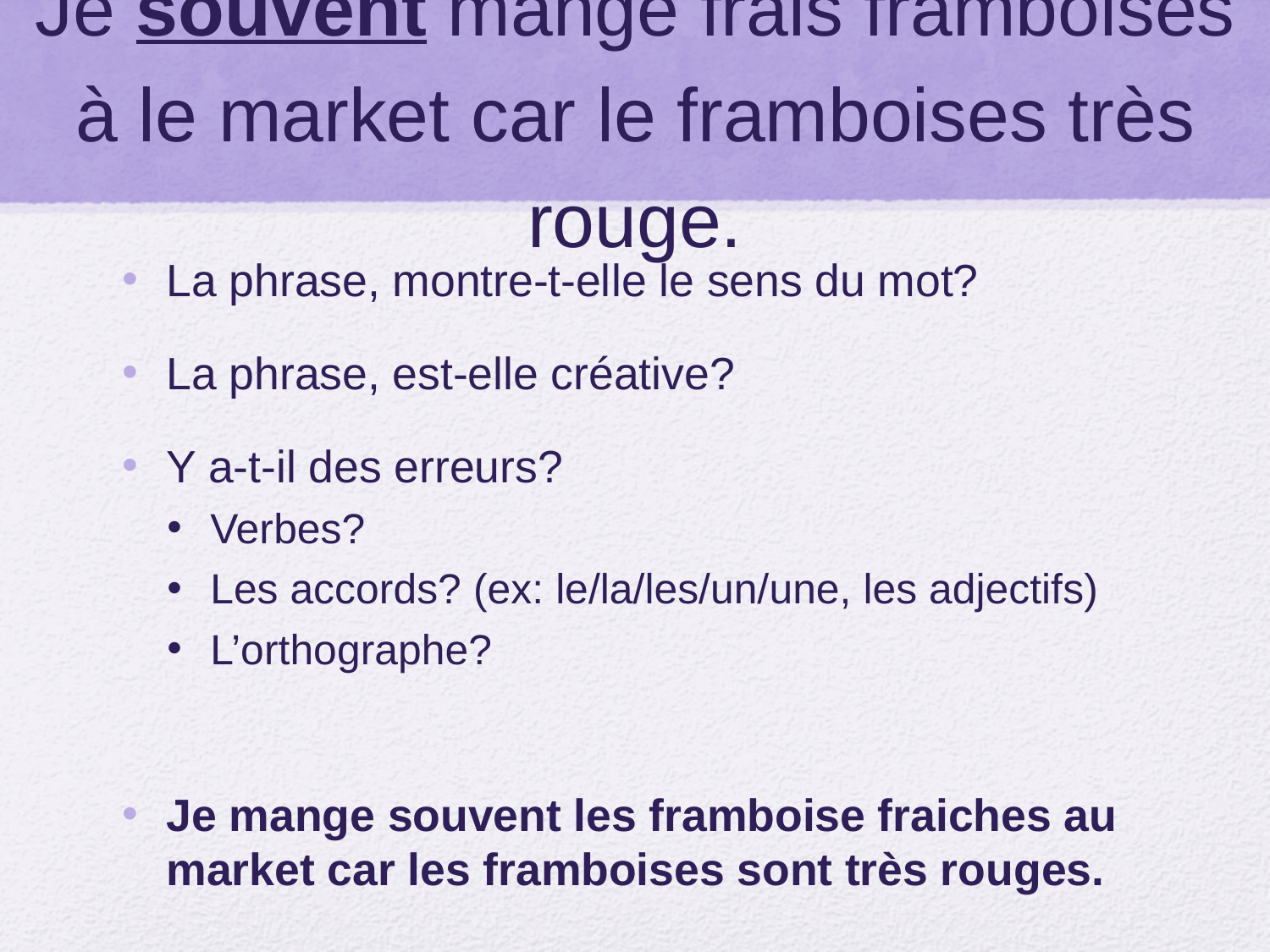

# Je souvent mange frais framboises à le market car le framboises très rouge.
La phrase, montre-t-elle le sens du mot?
La phrase, est-elle créative?
Y a-t-il des erreurs?
Verbes?
Les accords? (ex: le/la/les/un/une, les adjectifs)
L’orthographe?

Je mange souvent les framboise fraiches au market car les framboises sont très rouges.